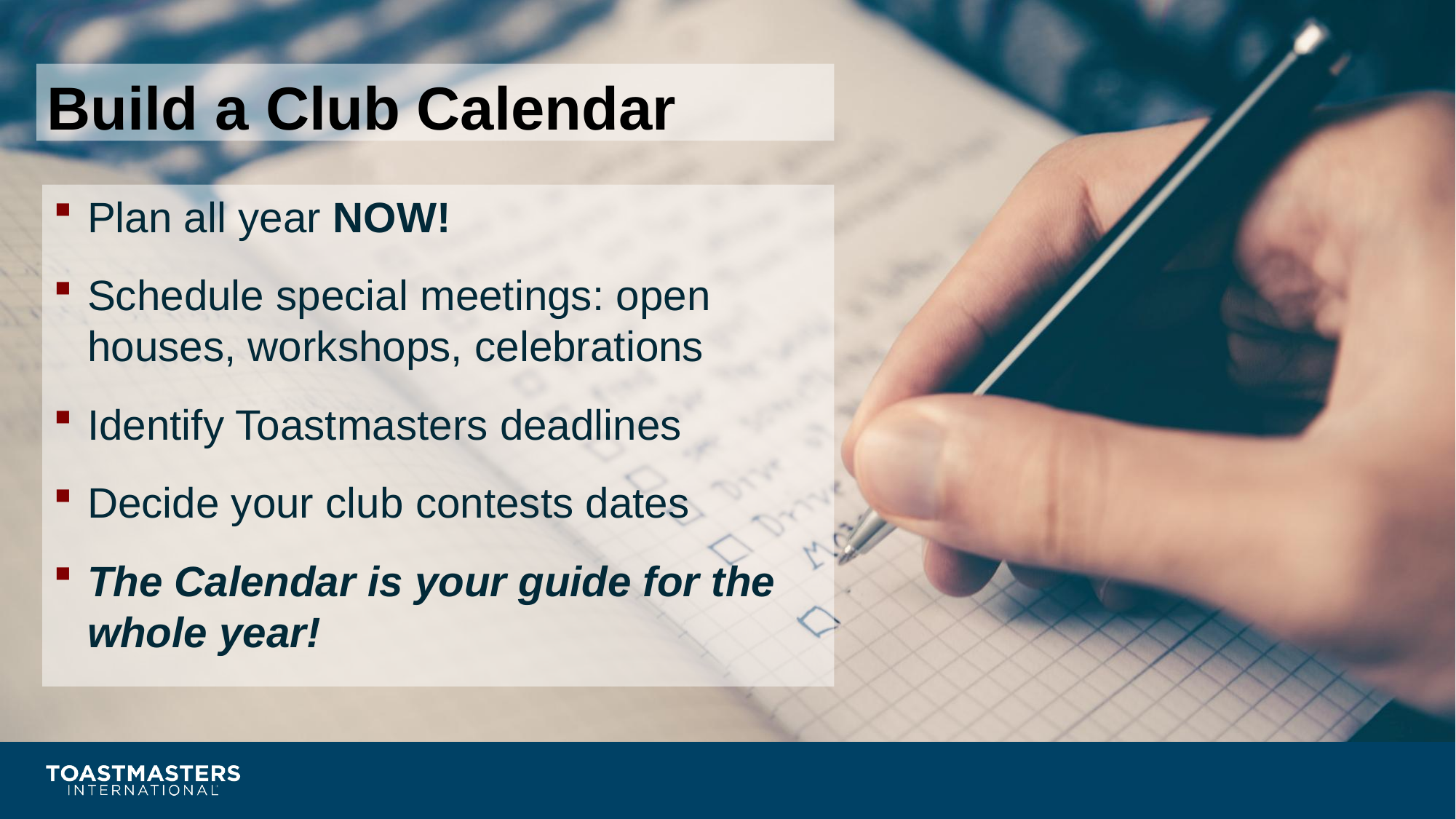

# Build a Club Calendar
Plan all year NOW!
Schedule special meetings: open houses, workshops, celebrations
Identify Toastmasters deadlines
Decide your club contests dates
The Calendar is your guide for the whole year!